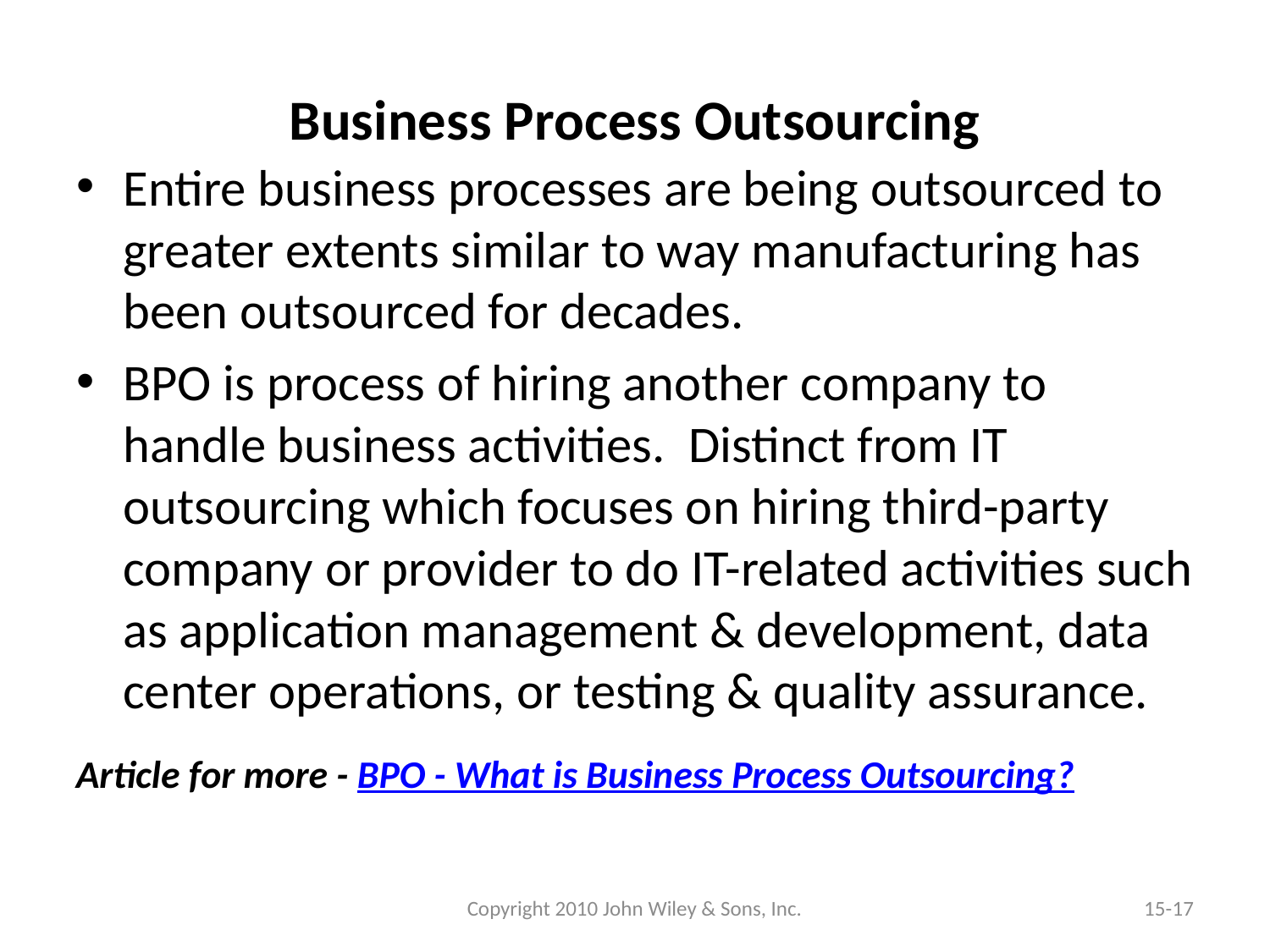

# Business Process Outsourcing
Entire business processes are being outsourced to greater extents similar to way manufacturing has been outsourced for decades.
BPO is process of hiring another company to handle business activities.  Distinct from IT outsourcing which focuses on hiring third-party company or provider to do IT-related activities such as application management & development, data center operations, or testing & quality assurance.
Article for more - BPO - What is Business Process Outsourcing?

Copyright 2010 John Wiley & Sons, Inc.
15-17